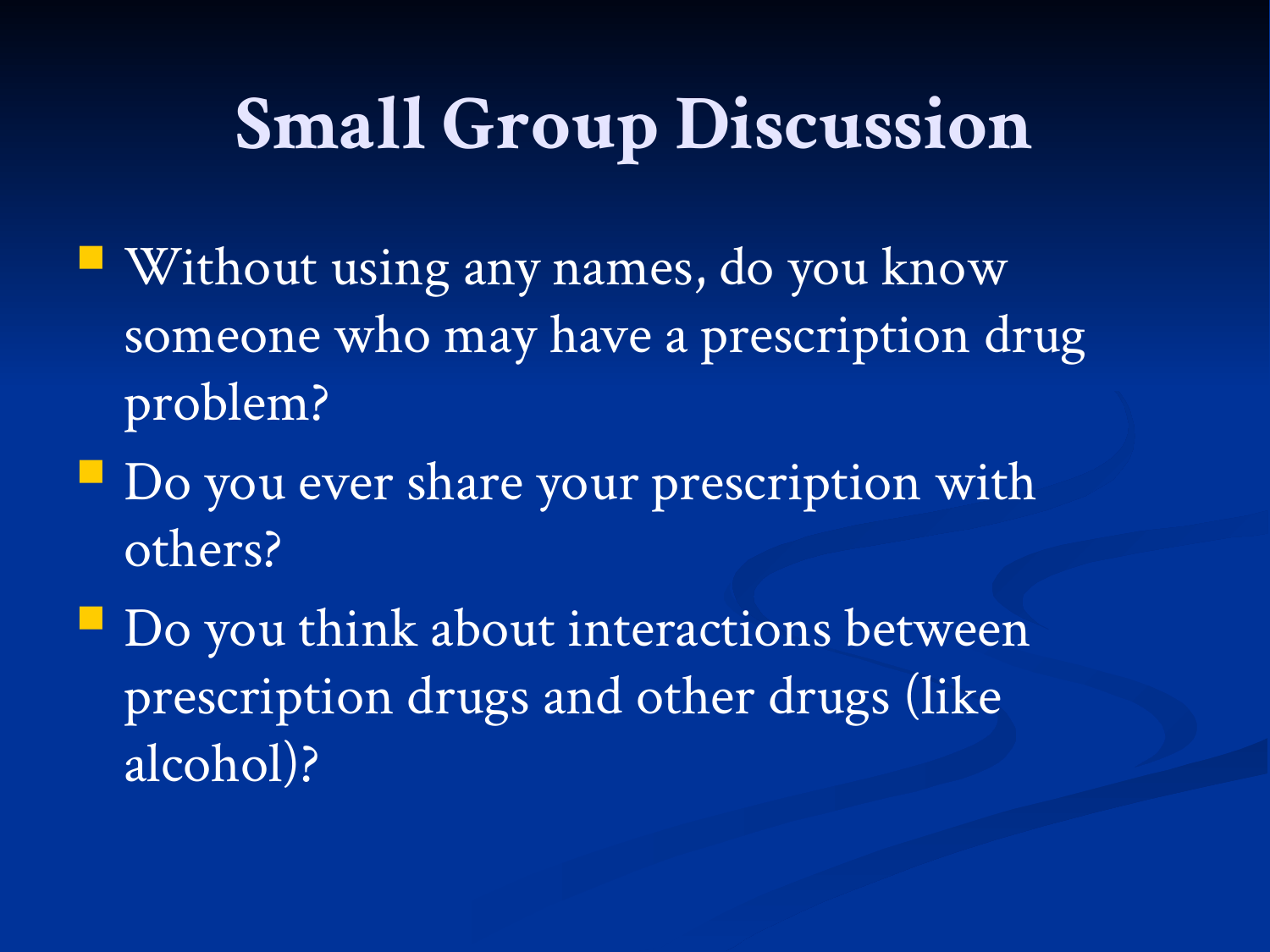

# Small Group Discussion
Without using any names, do you know someone who may have a prescription drug problem?
Do you ever share your prescription with others?
Do you think about interactions between prescription drugs and other drugs (like alcohol)?